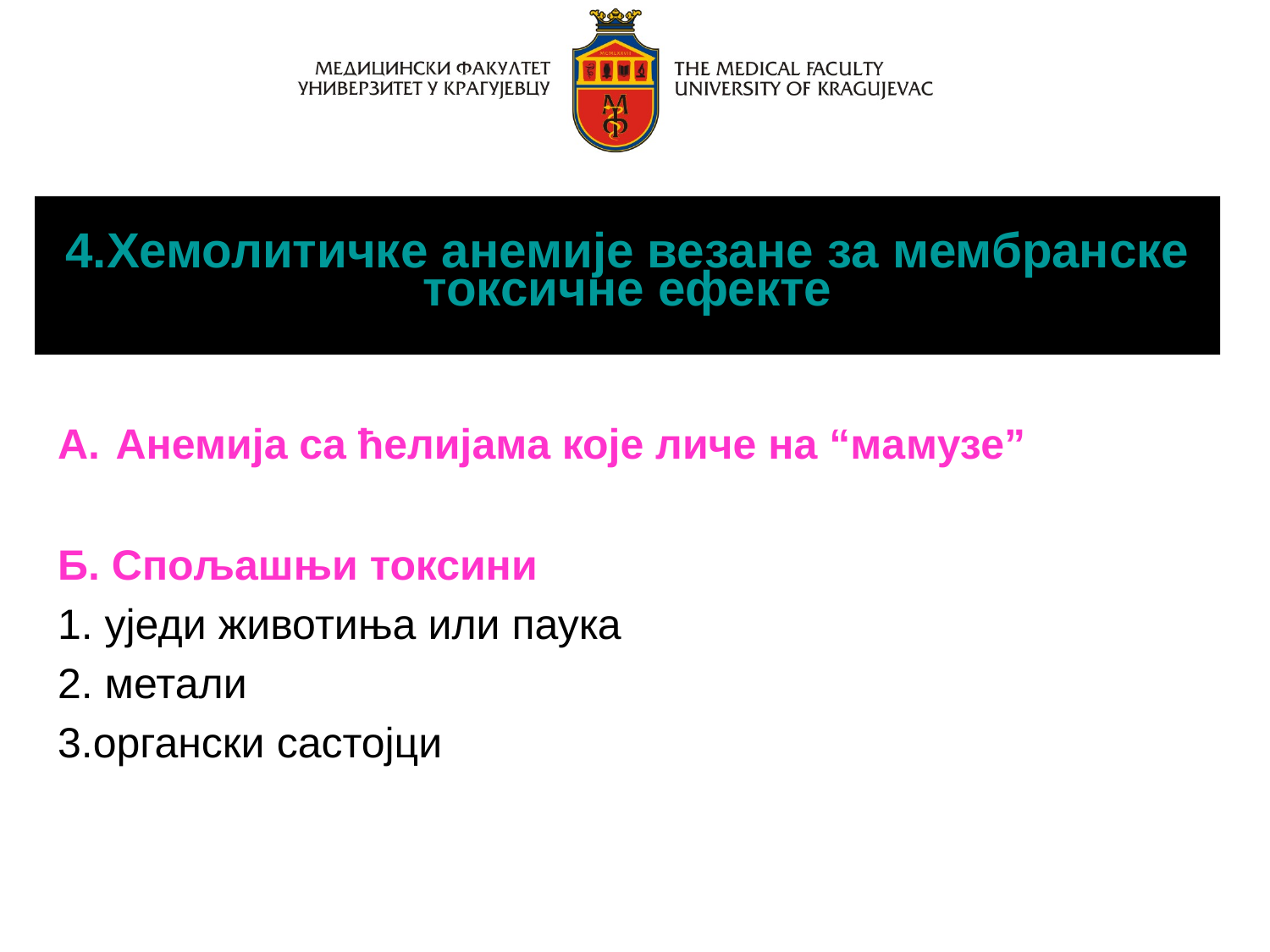

4.Хемолитичке анемије везане за мембранске токсичне ефекте

A. Анемија сa ћелијамa које личе на “мaмузе”

Б. Спољашњи токсини
1. уједи животиња или паукa
2. метали
3.органски састојци